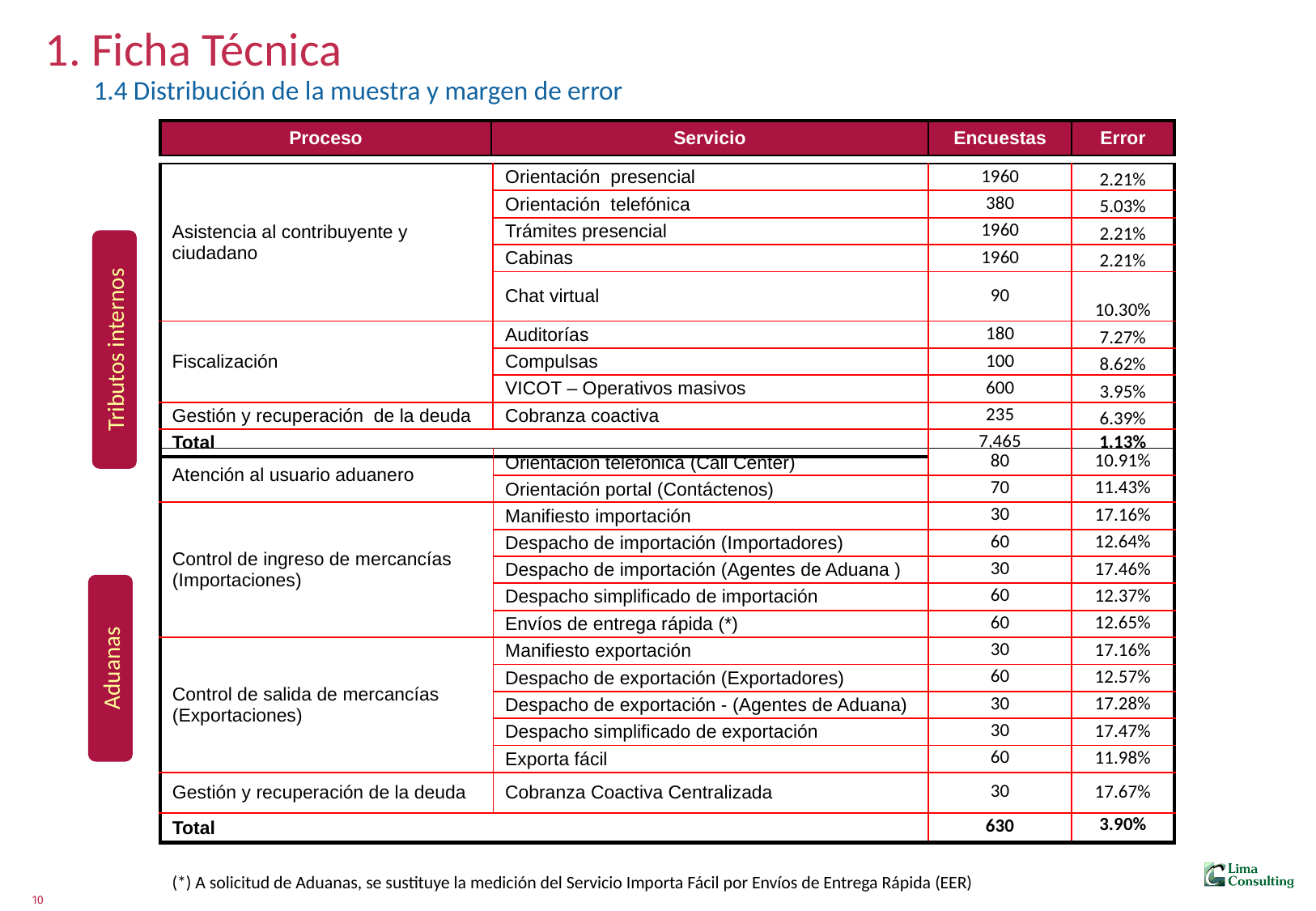

# 1. Ficha Técnica 1.4 Distribución de la muestra y margen de error
| Proceso | Servicio | Encuestas | Error |
| --- | --- | --- | --- |
| Asistencia al contribuyente y ciudadano | Orientación presencial | 1960 | 2.21% |
| --- | --- | --- | --- |
|  | Orientación telefónica | 380 | 5.03% |
|  | Trámites presencial | 1960 | 2.21% |
|  | Cabinas | 1960 | 2.21% |
|  | Chat virtual | 90 | 10.30% |
| Fiscalización | Auditorías | 180 | 7.27% |
|  | Compulsas | 100 | 8.62% |
|  | VICOT – Operativos masivos | 600 | 3.95% |
| Gestión y recuperación de la deuda | Cobranza coactiva | 235 | 6.39% |
| Total |  | 7,465 | 1.13% |
Tributos internos
| Atención al usuario aduanero | Orientación telefónica (Call Center) | 80 | 10.91% |
| --- | --- | --- | --- |
|  | Orientación portal (Contáctenos) | 70 | 11.43% |
| Control de ingreso de mercancías (Importaciones) | Manifiesto importación | 30 | 17.16% |
|  | Despacho de importación (Importadores) | 60 | 12.64% |
|  | Despacho de importación (Agentes de Aduana ) | 30 | 17.46% |
|  | Despacho simplificado de importación | 60 | 12.37% |
|  | Envíos de entrega rápida (\*) | 60 | 12.65% |
| Control de salida de mercancías (Exportaciones) | Manifiesto exportación | 30 | 17.16% |
|  | Despacho de exportación (Exportadores) | 60 | 12.57% |
|  | Despacho de exportación - (Agentes de Aduana) | 30 | 17.28% |
|  | Despacho simplificado de exportación | 30 | 17.47% |
|  | Exporta fácil | 60 | 11.98% |
| Gestión y recuperación de la deuda | Cobranza Coactiva Centralizada | 30 | 17.67% |
| Total |  | 630 | 3.90% |
Aduanas
(*) A solicitud de Aduanas, se sustituye la medición del Servicio Importa Fácil por Envíos de Entrega Rápida (EER)